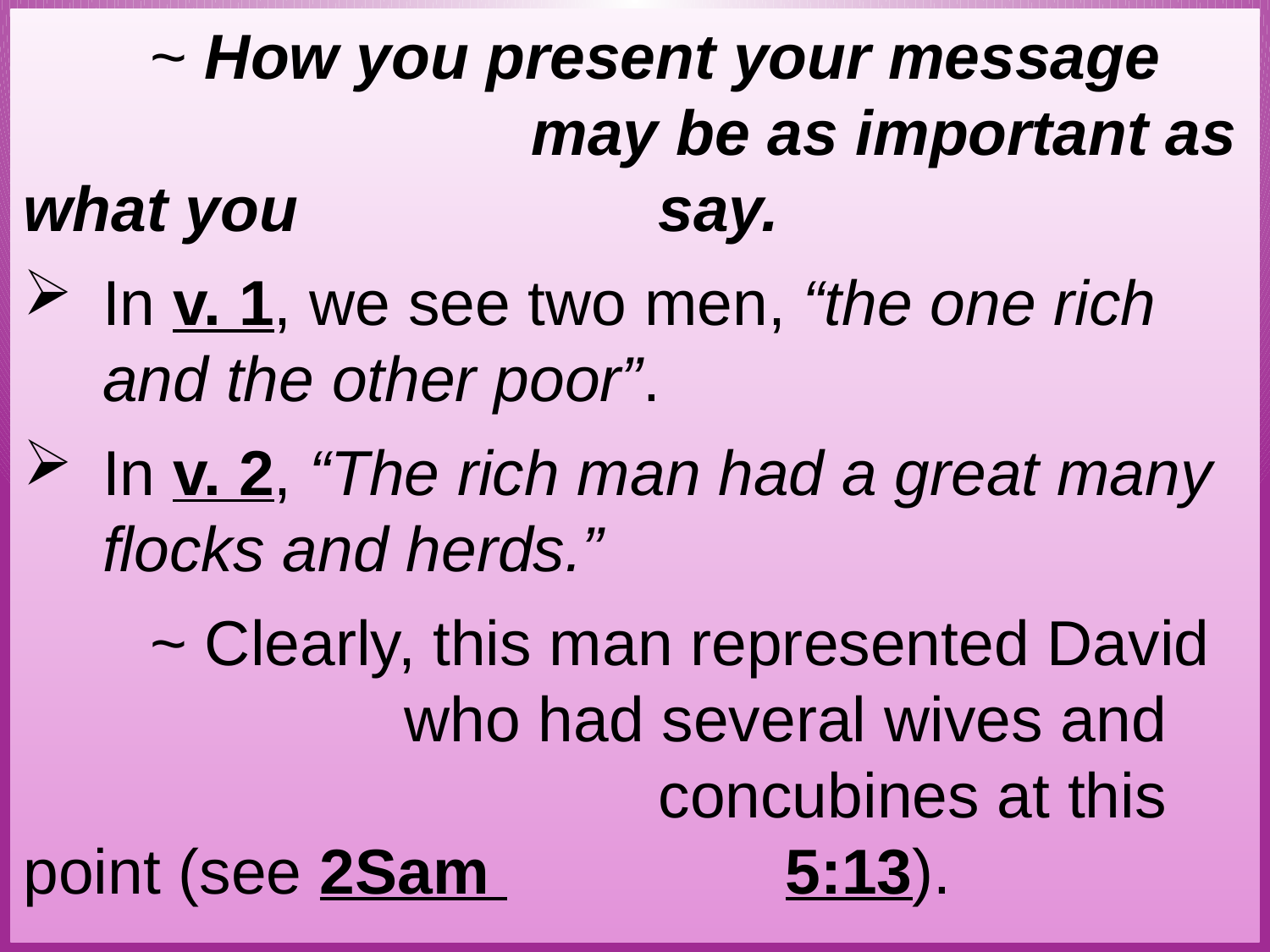

~ How you present your message 				may be as important as what you 			say.
In v. 1, we see two men, “the one rich and the other poor”.
In v. 2, “The rich man had a great many flocks and herds.”
	~ Clearly, this man represented David 			who had several wives and 					concubines at this point (see 2Sam 			5:13).